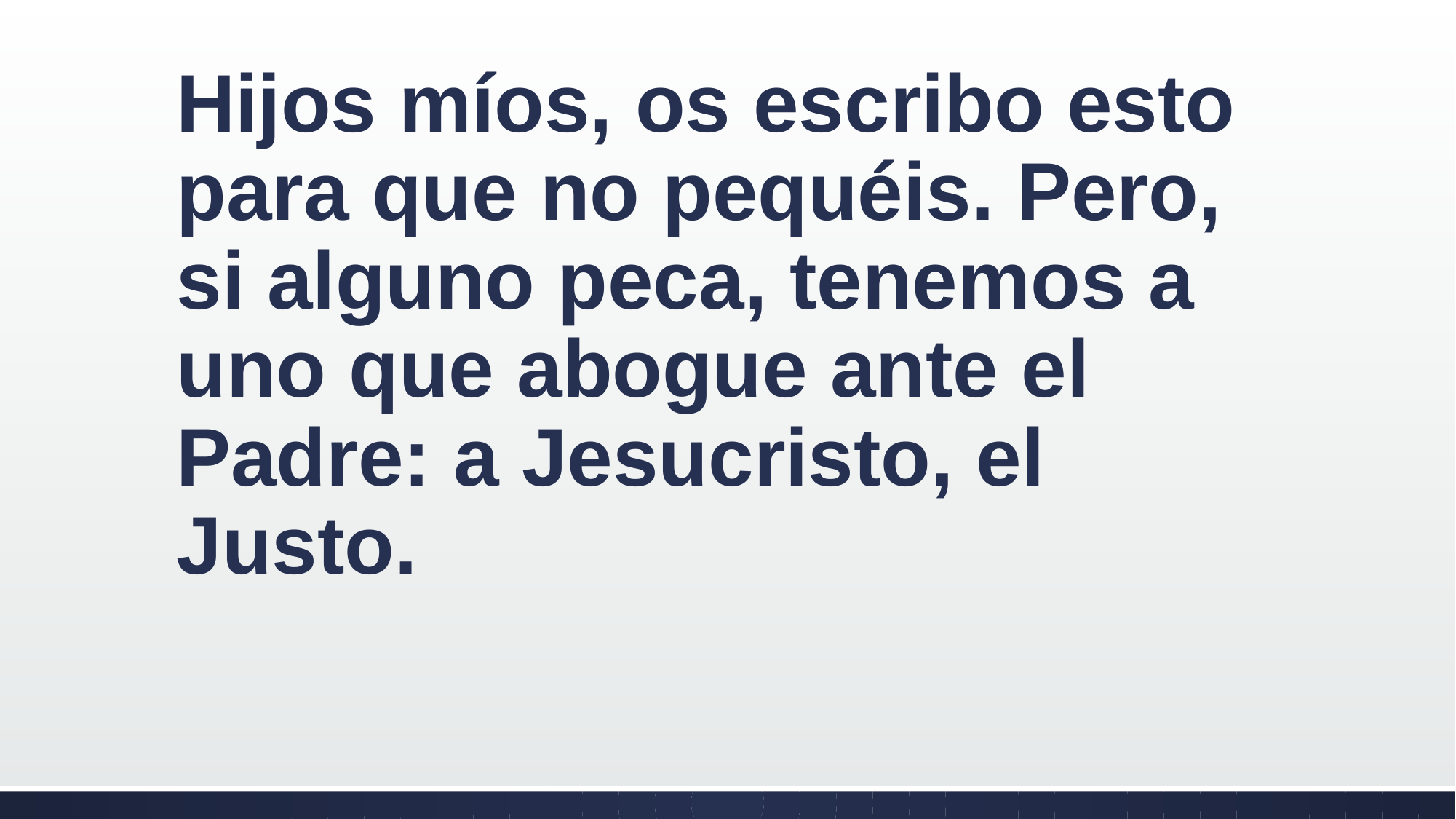

#
Hijos míos, os escribo esto para que no pequéis. Pero, si alguno peca, tenemos a uno que abogue ante el Padre: a Jesucristo, el Justo.